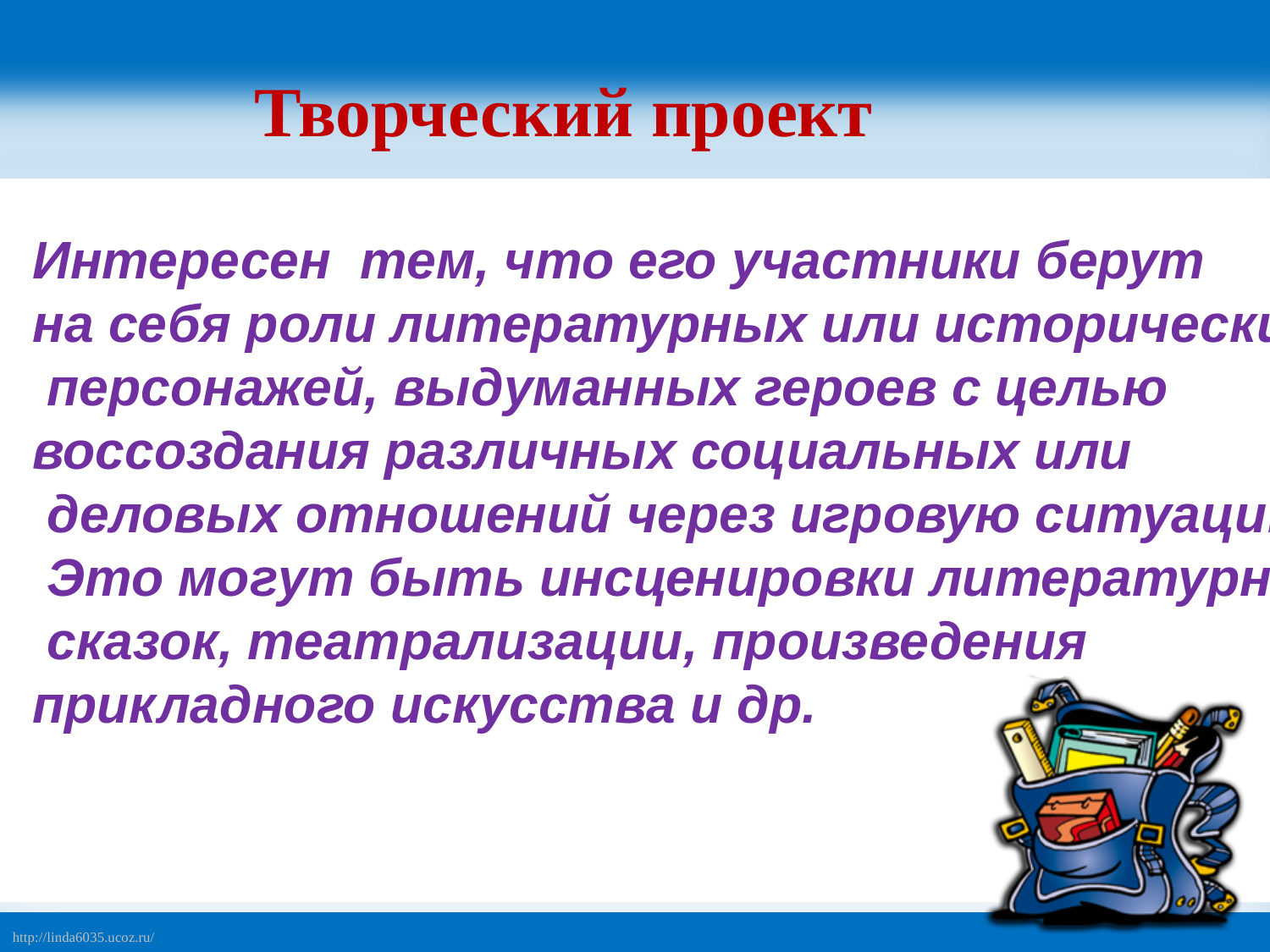

Творческий проект

Интересен  тем, что его участники берут
на себя роли литературных или исторических
 персонажей, выдуманных героев с целью
воссоздания различных социальных или
 деловых отношений через игровую ситуацию.
 Это могут быть инсценировки литературных
 сказок, театрализации, произведения
прикладного искусства и др.